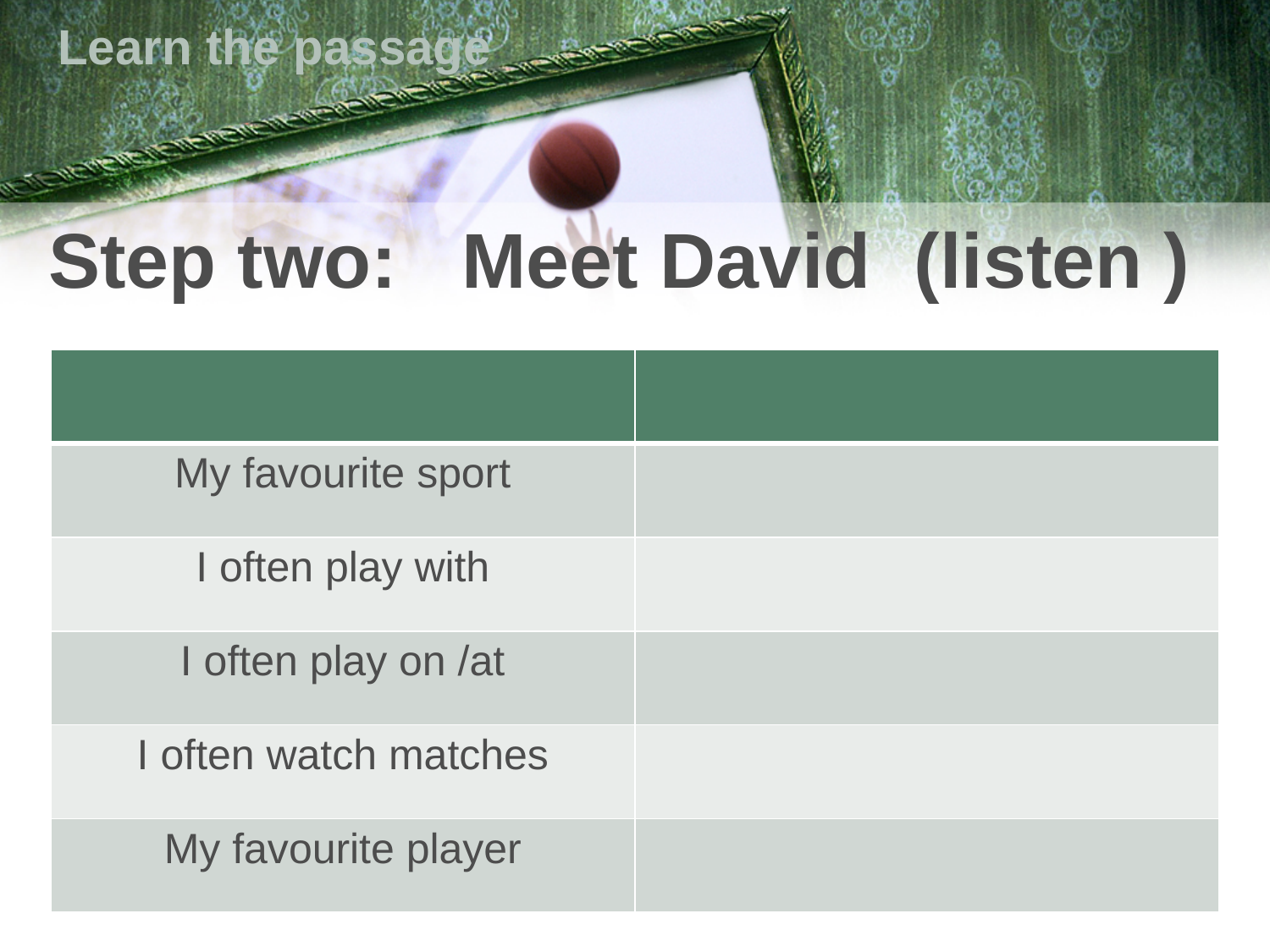

Learn the passage
Step two:   Meet David  (listen )
|  |  |
| --- | --- |
| My favourite sport |  |
| I often play with |  |
| I often play on /at |  |
| I often watch matches |  |
| My favourite player |  |